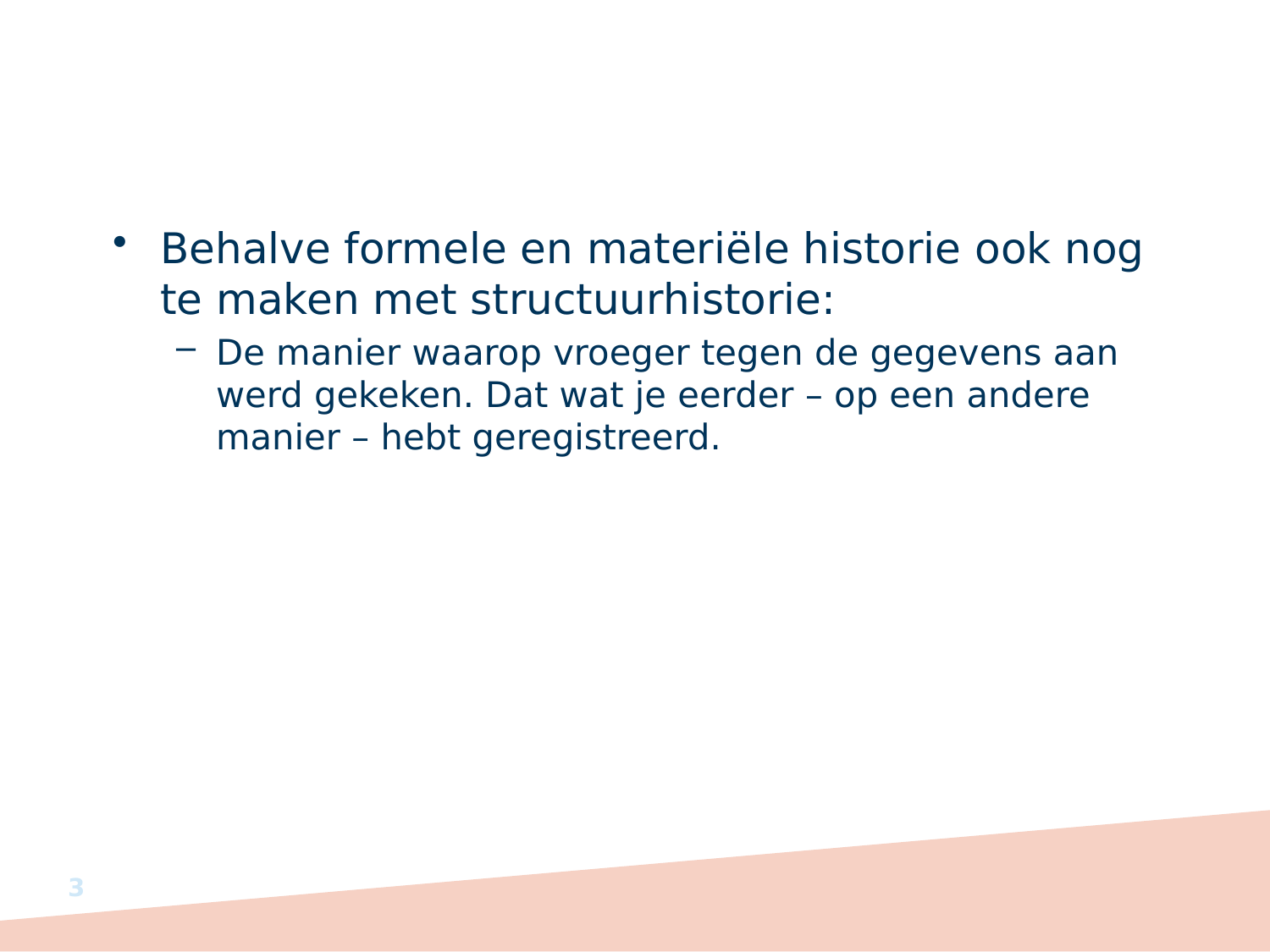

#
Behalve formele en materiële historie ook nog te maken met structuurhistorie:
De manier waarop vroeger tegen de gegevens aan werd gekeken. Dat wat je eerder – op een andere manier – hebt geregistreerd.

3